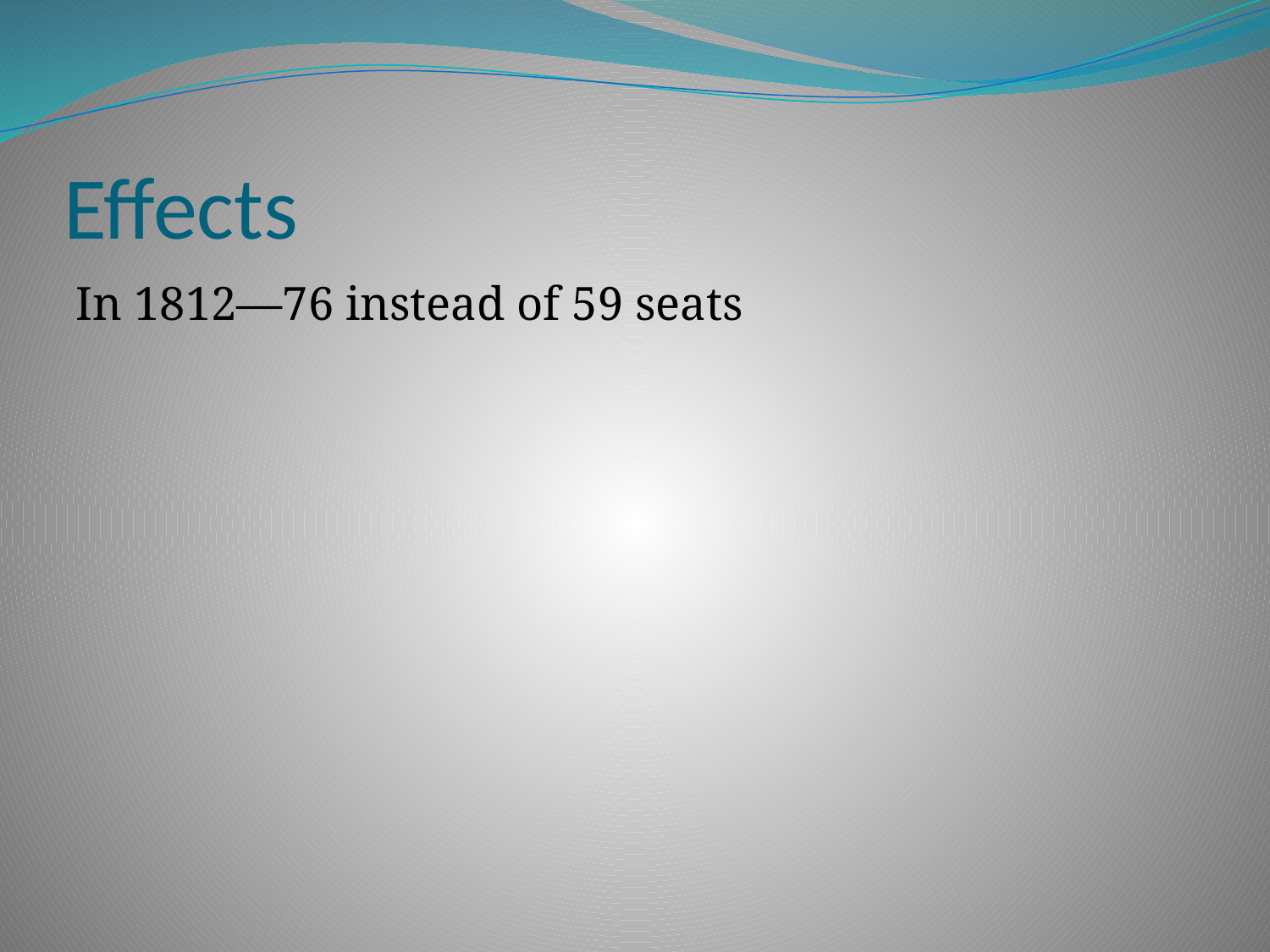

# Effects
In 1812—76 instead of 59 seats